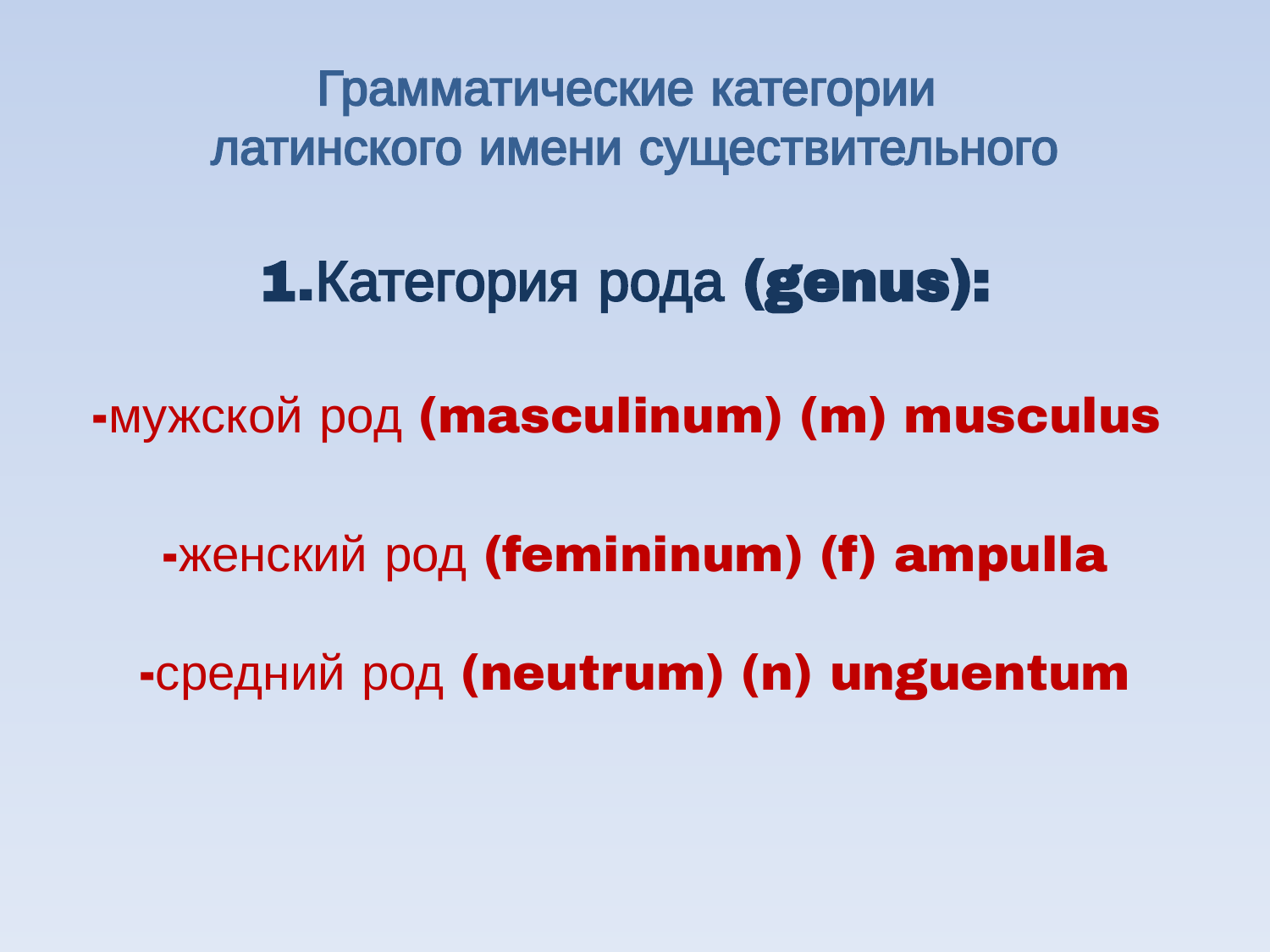

Грамматические категории
латинского имени существительного
1.Категория рода (genus):

-мужской род (masculinum) (m) musculus

-женский род (femininum) (f) ampulla

-средний род (neutrum) (n) unguentum